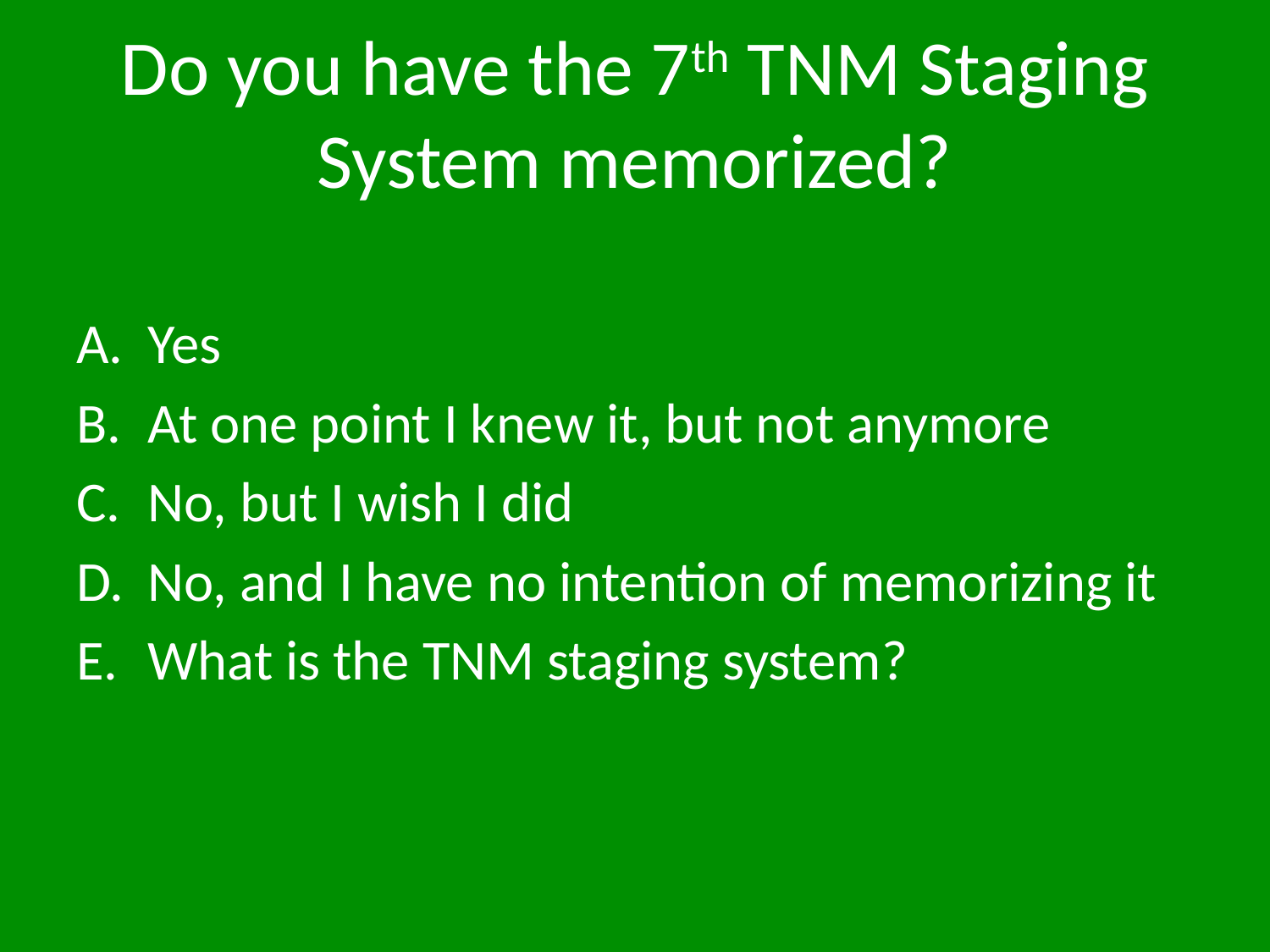

# Do you have the 7th TNM Staging System memorized?

Yes
At one point I knew it, but not anymore
No, but I wish I did
No, and I have no intention of memorizing it
What is the TNM staging system?